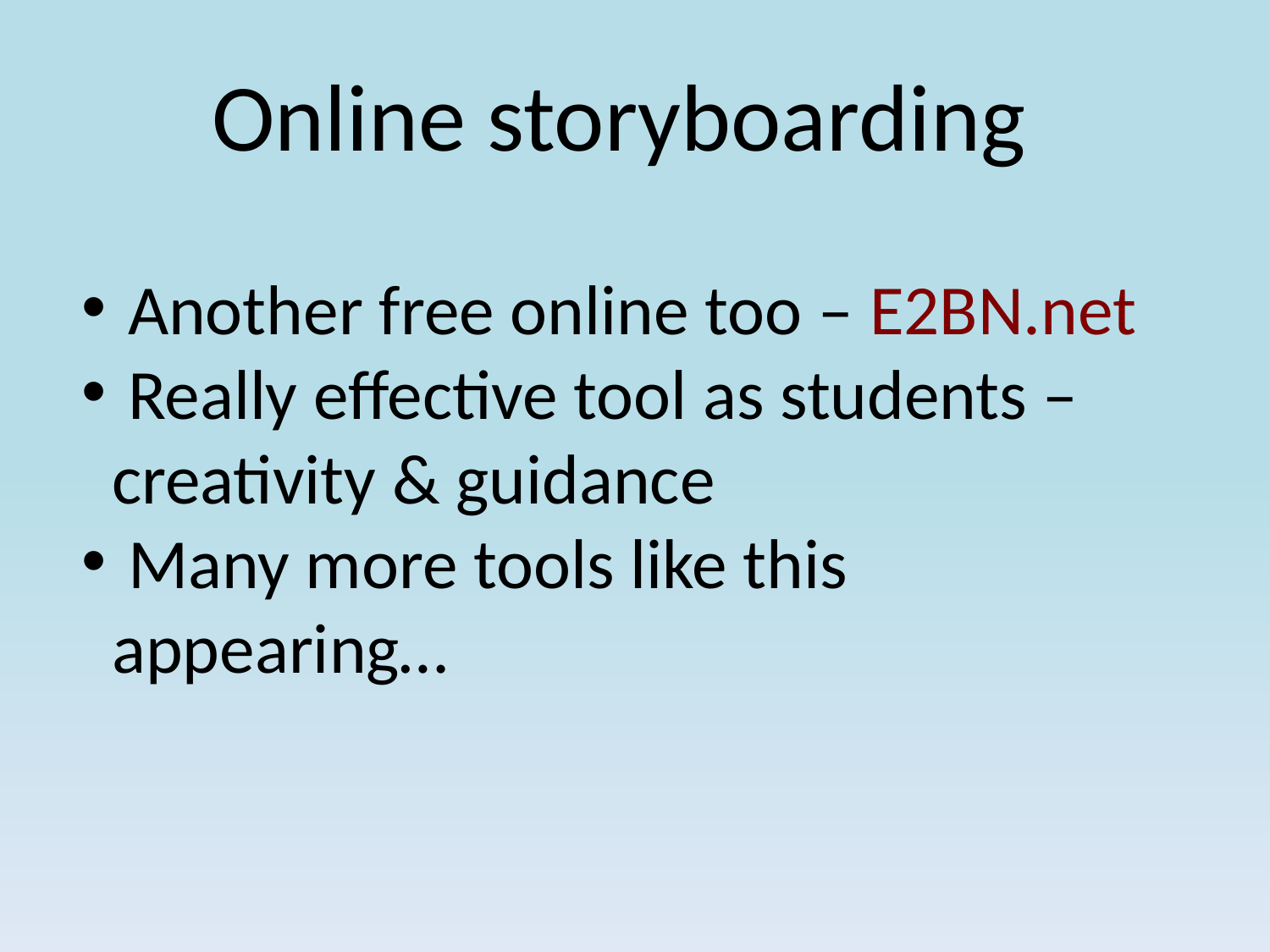

Online storyboarding
 Another free online too – E2BN.net
 Really effective tool as students – creativity & guidance
 Many more tools like this appearing…